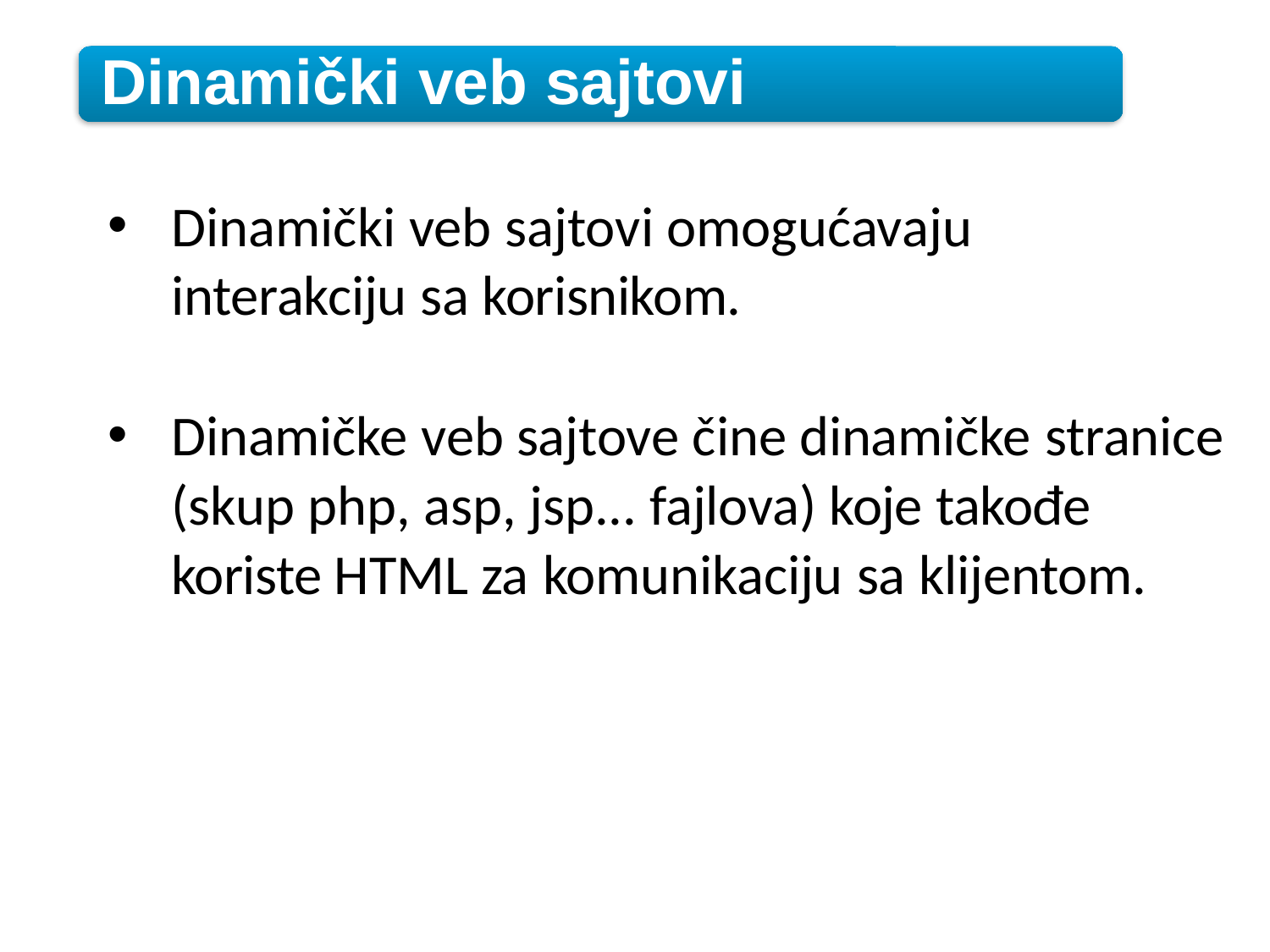

Dinamički veb sajtovi
Dinamički veb sajtovi omogućavaju interakciju sa korisnikom.
Dinamičke veb sajtove čine dinamičke stranice (skup php, asp, jsp... fajlova) koje takođe koriste HTML za komunikaciju sa klijentom.